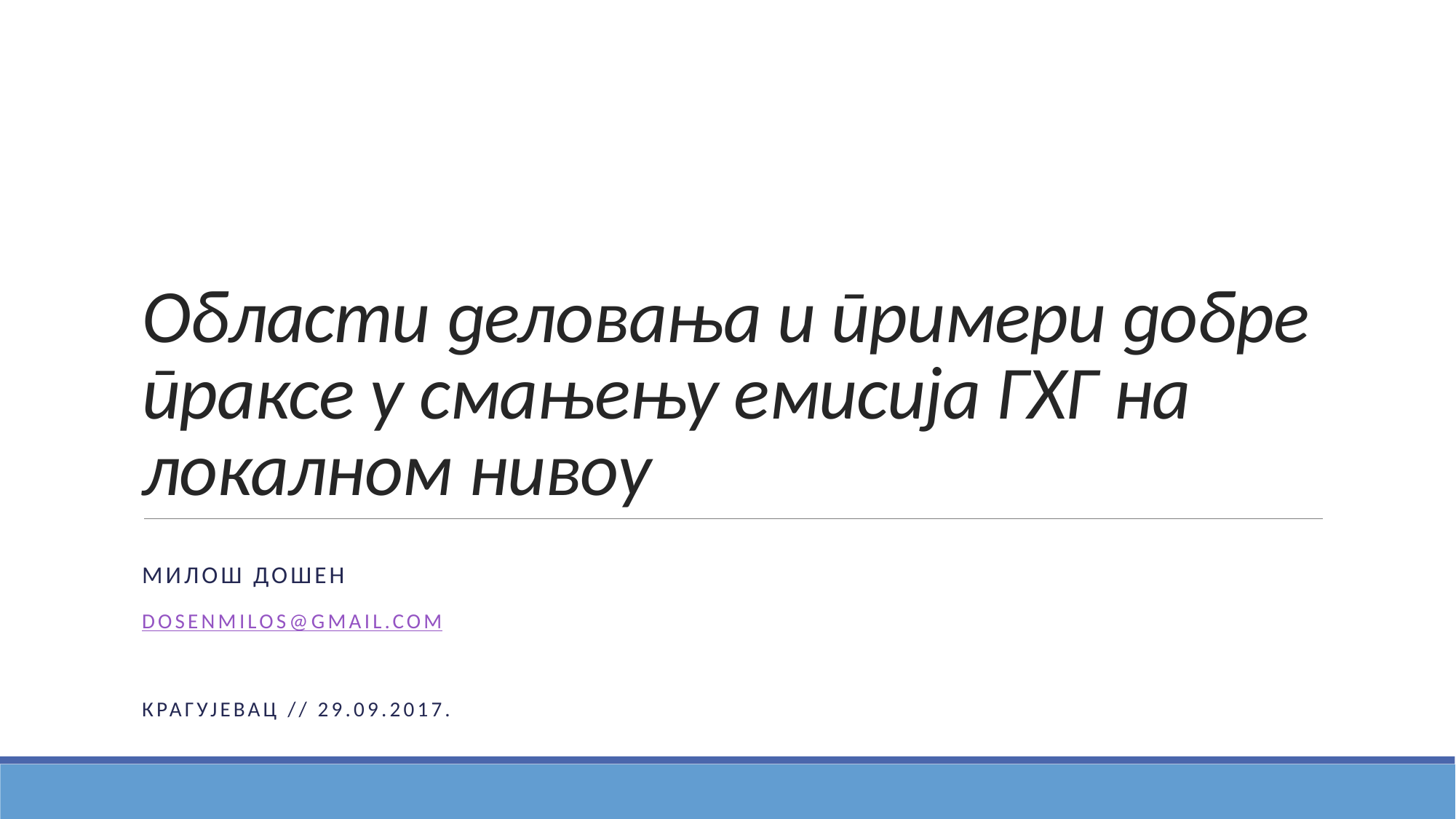

# Области деловања и примери добре праксе у смањењу емисија ГХГ на локалном нивоу
Милош Дошен
dosenmilos@gmail.com

Крагујевац // 29.09.2017.